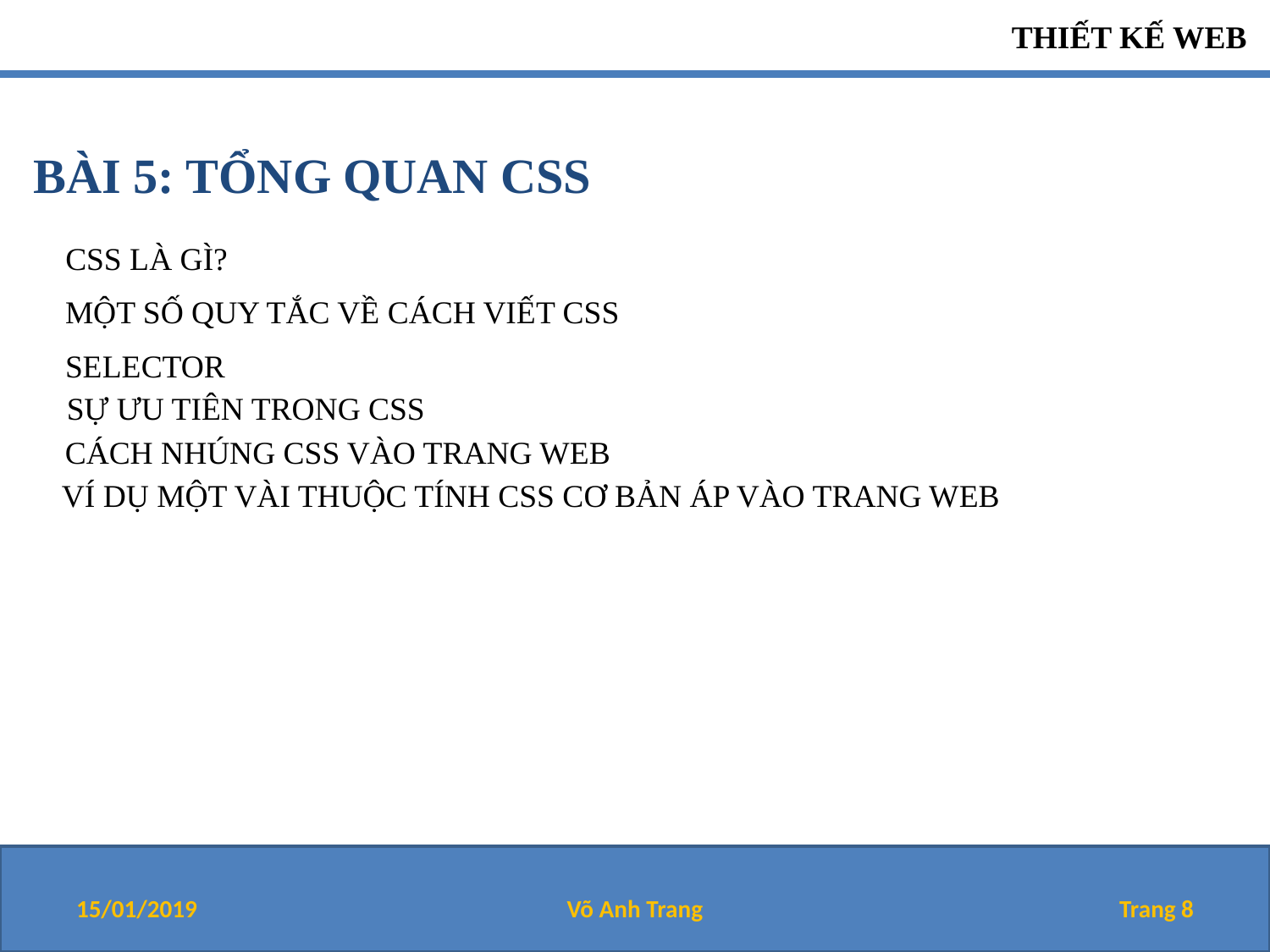

BÀI 5: TỔNG QUAN CSS
CSS LÀ GÌ?
MỘT SỐ QUY TẮC VỀ CÁCH VIẾT CSS
SELECTOR
SỰ ƯU TIÊN TRONG CSS
CÁCH NHÚNG CSS VÀO TRANG WEB
VÍ DỤ MỘT VÀI THUỘC TÍNH CSS CƠ BẢN ÁP VÀO TRANG WEB
15/01/2019
Võ Anh Trang
Trang 8